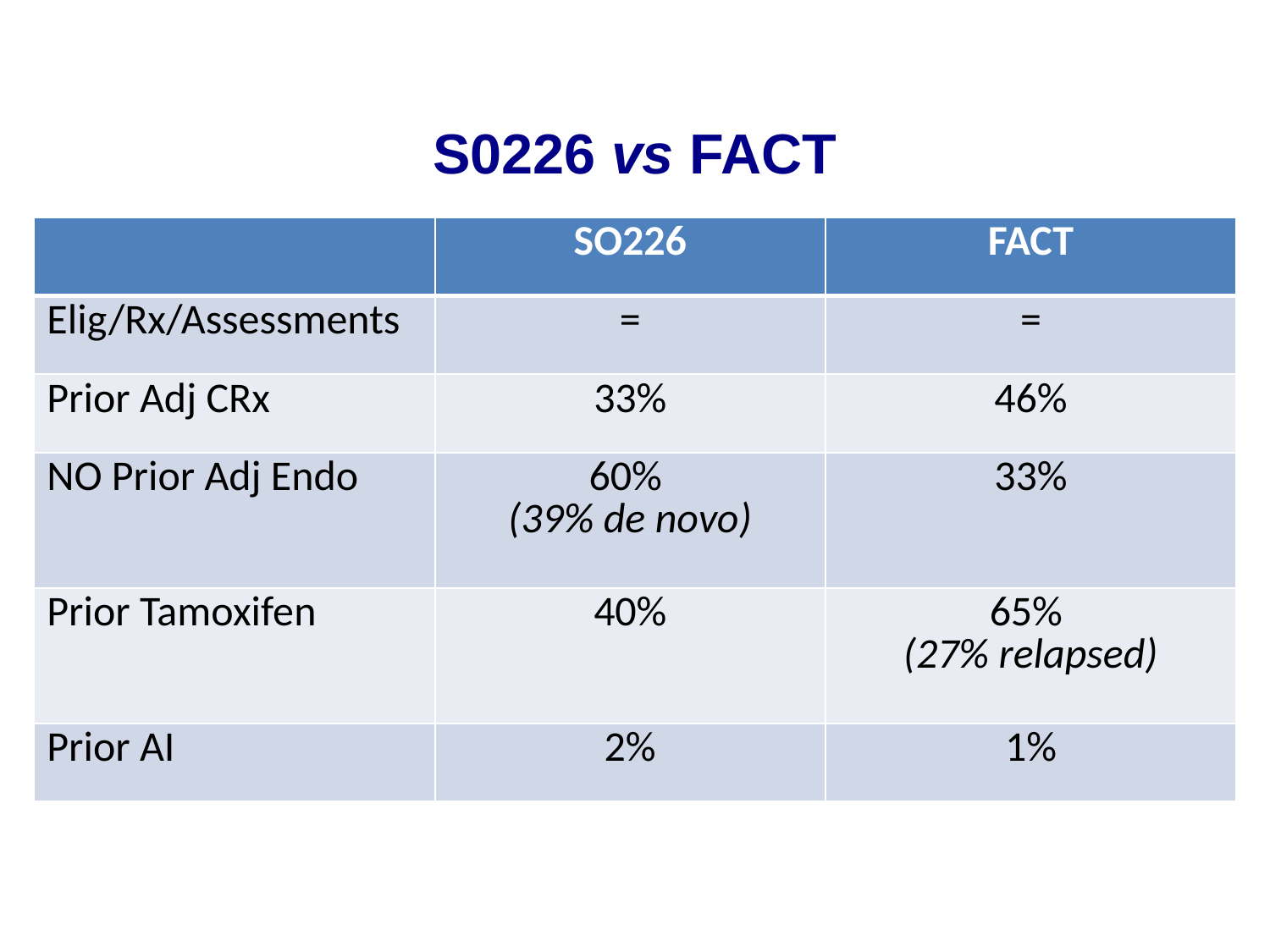

S0226 vs FACT
|  | SO226 | FACT |
| --- | --- | --- |
| Elig/Rx/Assessments | = | = |
| Prior Adj CRx | 33% | 46% |
| NO Prior Adj Endo | 60% (39% de novo) | 33% |
| Prior Tamoxifen | 40% | 65% (27% relapsed) |
| Prior AI | 2% | 1% |